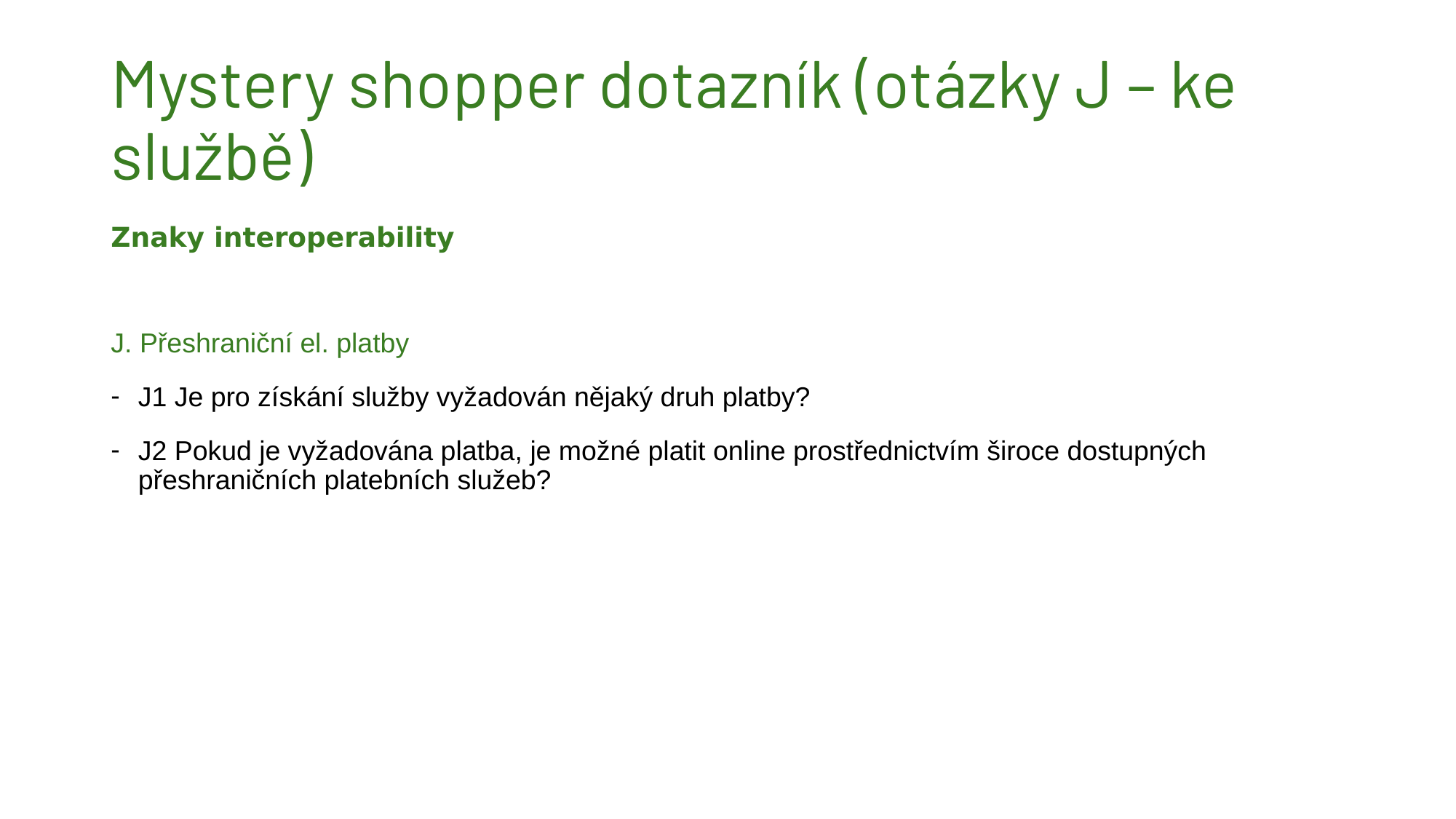

# Mystery shopper dotazník (otázky J – ke službě)
Znaky interoperability

J. Přeshraniční el. platby
J1 Je pro získání služby vyžadován nějaký druh platby?
J2 Pokud je vyžadována platba, je možné platit online prostřednictvím široce dostupných přeshraničních platebních služeb?